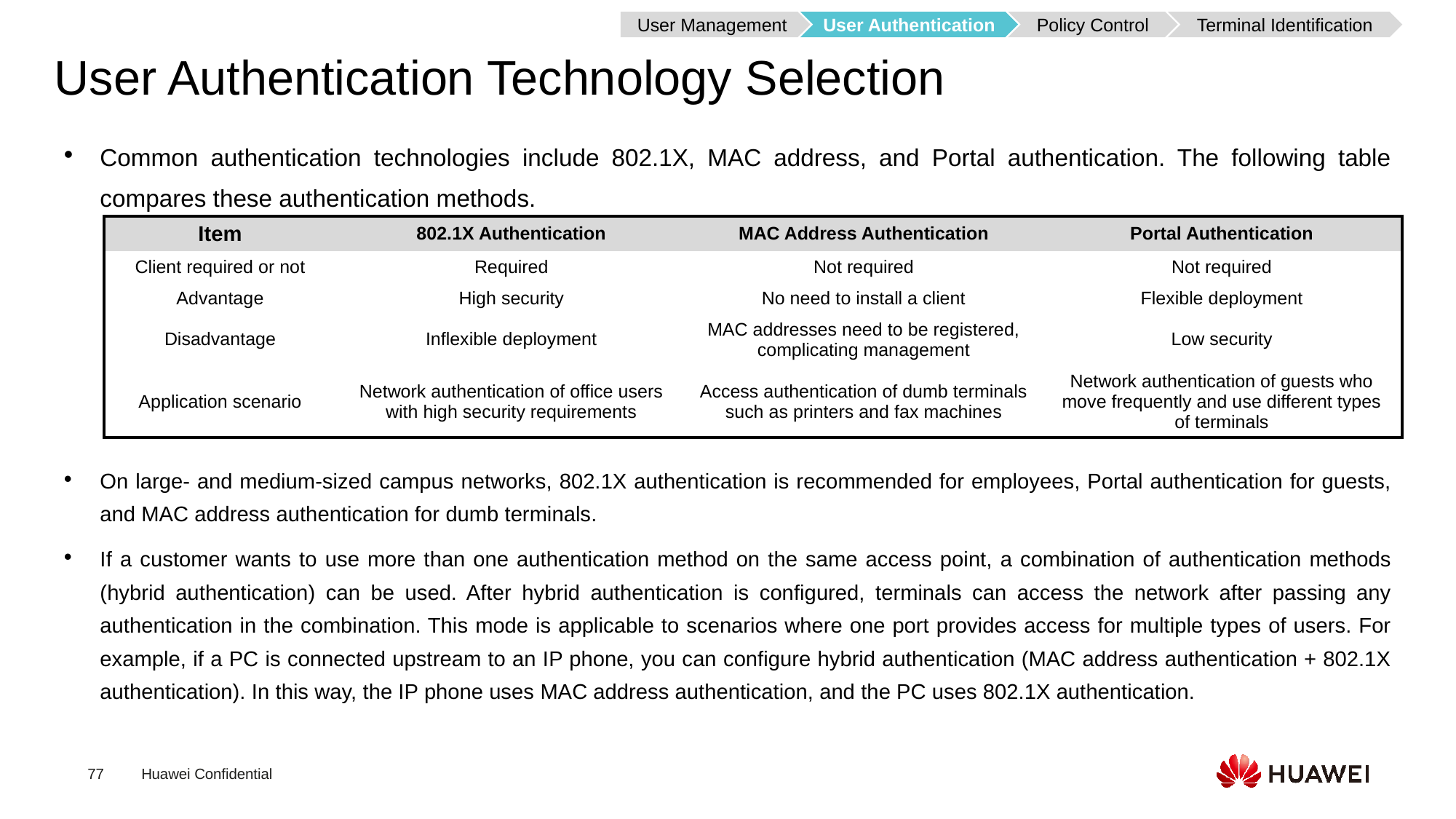

User Management
User Authentication
Policy Control
Terminal Identification
# User Authentication Technology Selection
Common authentication technologies include 802.1X, MAC address, and Portal authentication. The following table compares these authentication methods.
| Item | 802.1X Authentication | MAC Address Authentication | Portal Authentication |
| --- | --- | --- | --- |
| Client required or not | Required | Not required | Not required |
| Advantage | High security | No need to install a client | Flexible deployment |
| Disadvantage | Inflexible deployment | MAC addresses need to be registered, complicating management | Low security |
| Application scenario | Network authentication of office users with high security requirements | Access authentication of dumb terminals such as printers and fax machines | Network authentication of guests who move frequently and use different types of terminals |
On large- and medium-sized campus networks, 802.1X authentication is recommended for employees, Portal authentication for guests, and MAC address authentication for dumb terminals.
If a customer wants to use more than one authentication method on the same access point, a combination of authentication methods (hybrid authentication) can be used. After hybrid authentication is configured, terminals can access the network after passing any authentication in the combination. This mode is applicable to scenarios where one port provides access for multiple types of users. For example, if a PC is connected upstream to an IP phone, you can configure hybrid authentication (MAC address authentication + 802.1X authentication). In this way, the IP phone uses MAC address authentication, and the PC uses 802.1X authentication.